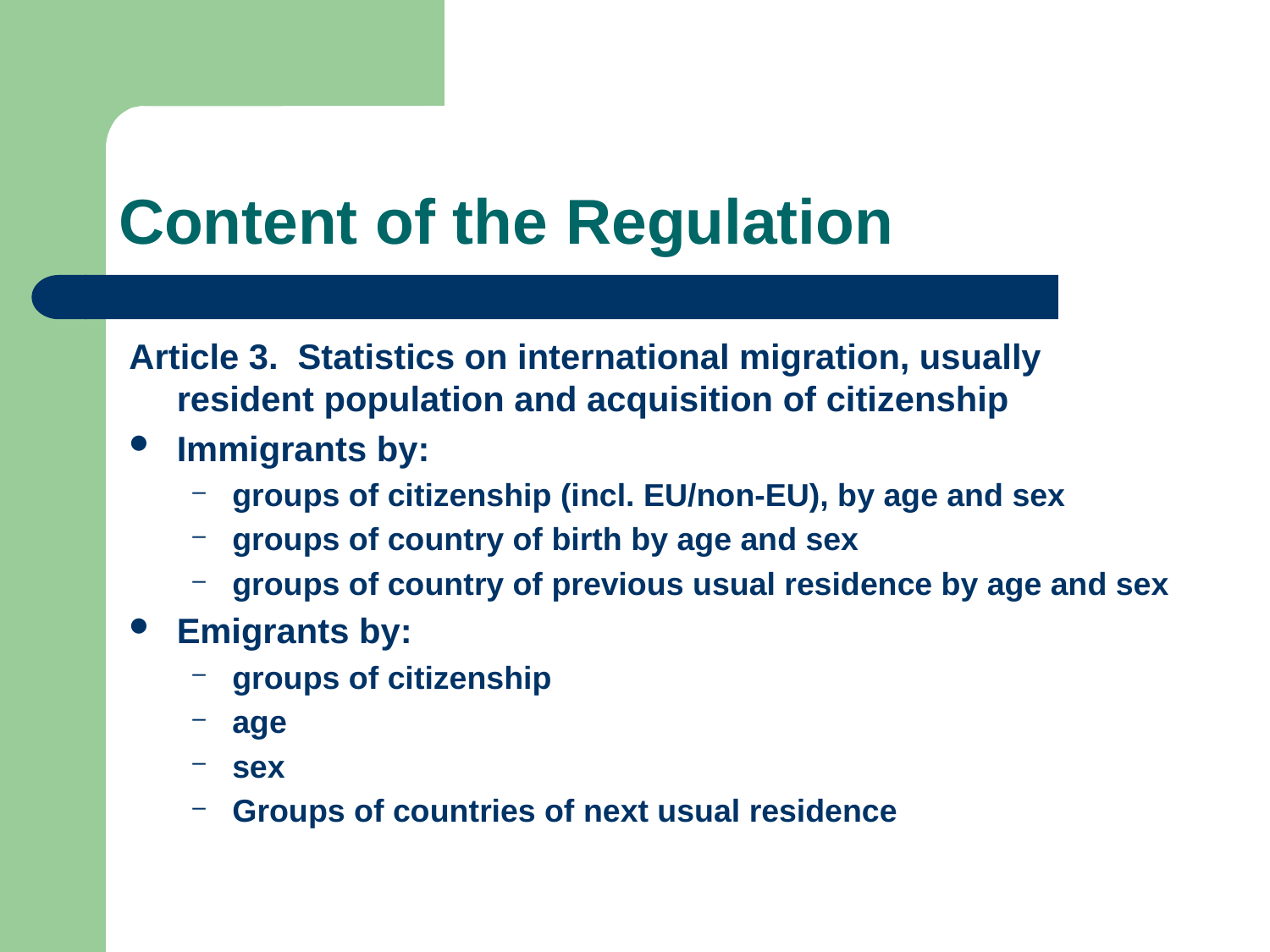

# Content of the Regulation
Article 3.  Statistics on international migration, usually resident population and acquisition of citizenship
Immigrants by:
groups of citizenship (incl. EU/non-EU), by age and sex
groups of country of birth by age and sex
groups of country of previous usual residence by age and sex
Emigrants by:
groups of citizenship
age
sex
Groups of countries of next usual residence